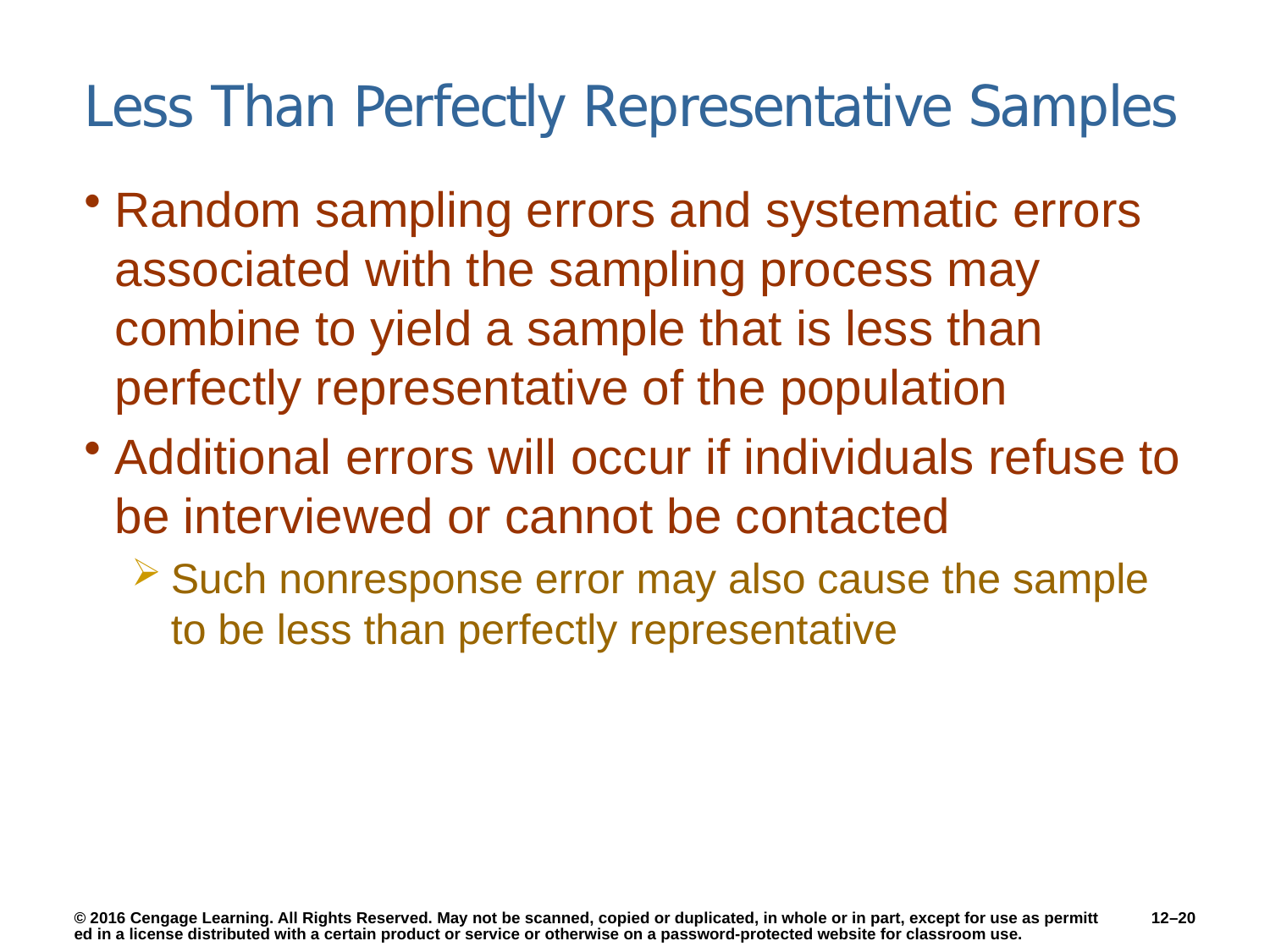

# Less Than Perfectly Representative Samples
Random sampling errors and systematic errors associated with the sampling process may combine to yield a sample that is less than perfectly representative of the population
Additional errors will occur if individuals refuse to be interviewed or cannot be contacted
Such nonresponse error may also cause the sample to be less than perfectly representative
12–20
© 2016 Cengage Learning. All Rights Reserved. May not be scanned, copied or duplicated, in whole or in part, except for use as permitted in a license distributed with a certain product or service or otherwise on a password-protected website for classroom use.